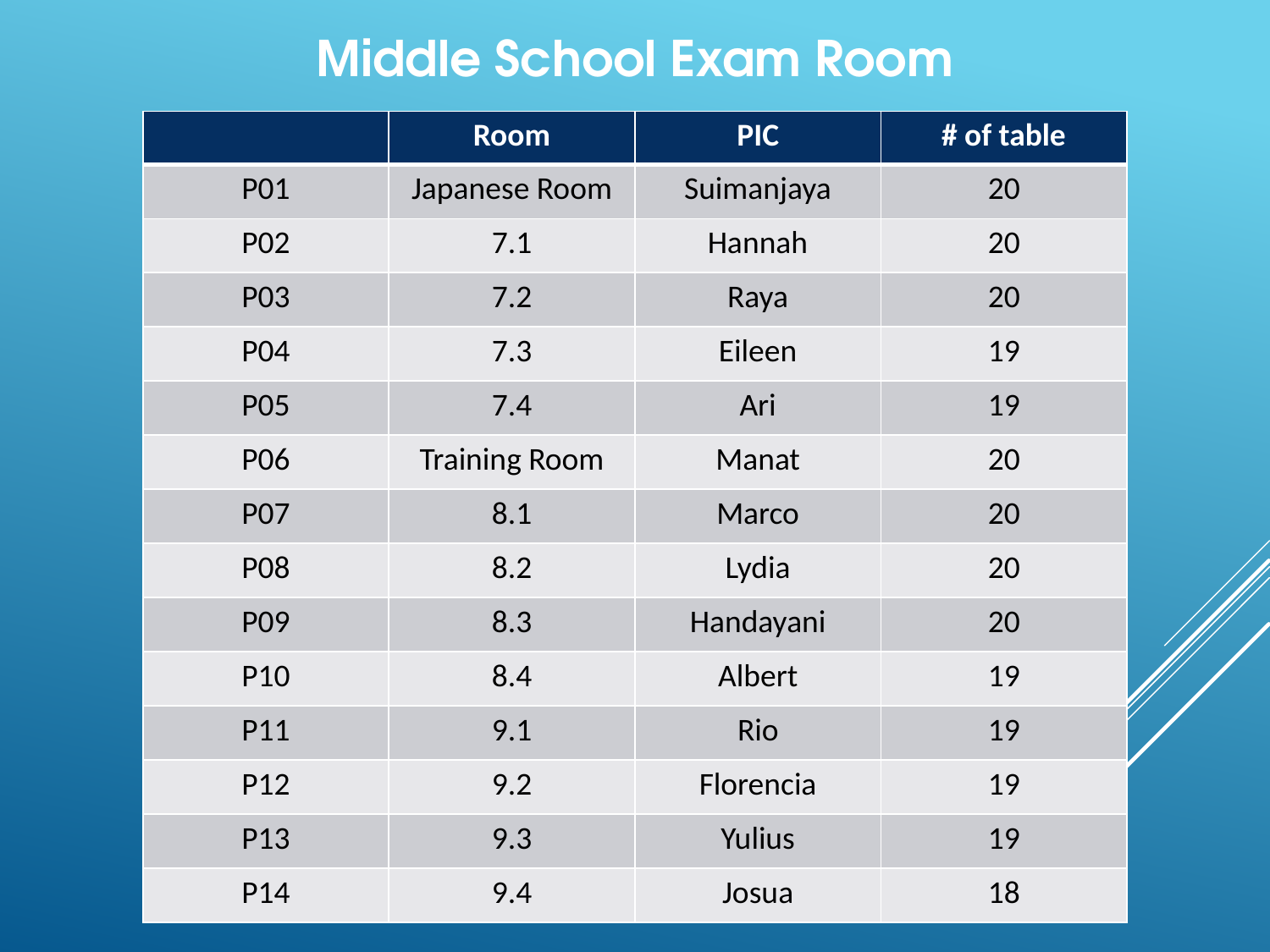

Middle School Exam Room
|  | Room | PIC | # of table |
| --- | --- | --- | --- |
| P01 | Japanese Room | Suimanjaya | 20 |
| P02 | 7.1 | Hannah | 20 |
| P03 | 7.2 | Raya | 20 |
| P04 | 7.3 | Eileen | 19 |
| P05 | 7.4 | Ari | 19 |
| P06 | Training Room | Manat | 20 |
| P07 | 8.1 | Marco | 20 |
| P08 | 8.2 | Lydia | 20 |
| P09 | 8.3 | Handayani | 20 |
| P10 | 8.4 | Albert | 19 |
| P11 | 9.1 | Rio | 19 |
| P12 | 9.2 | Florencia | 19 |
| P13 | 9.3 | Yulius | 19 |
| P14 | 9.4 | Josua | 18 |